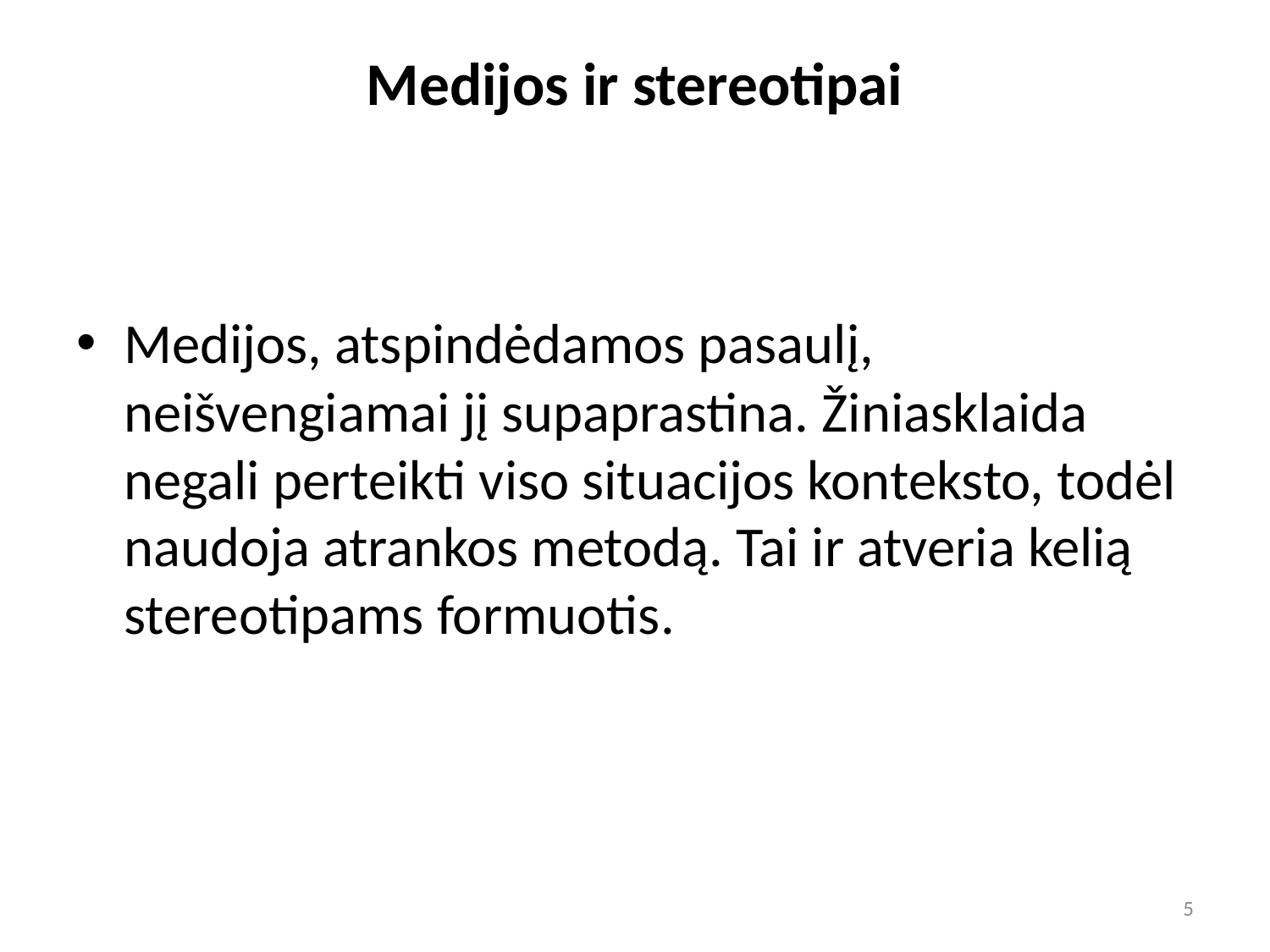

# Medijos ir stereotipai

Medijos, atspindėdamos pasaulį, neišvengiamai jį supaprastina. Žiniasklaida negali perteikti viso situacijos konteksto, todėl naudoja atrankos metodą. Tai ir atveria kelią stereotipams formuotis.

5